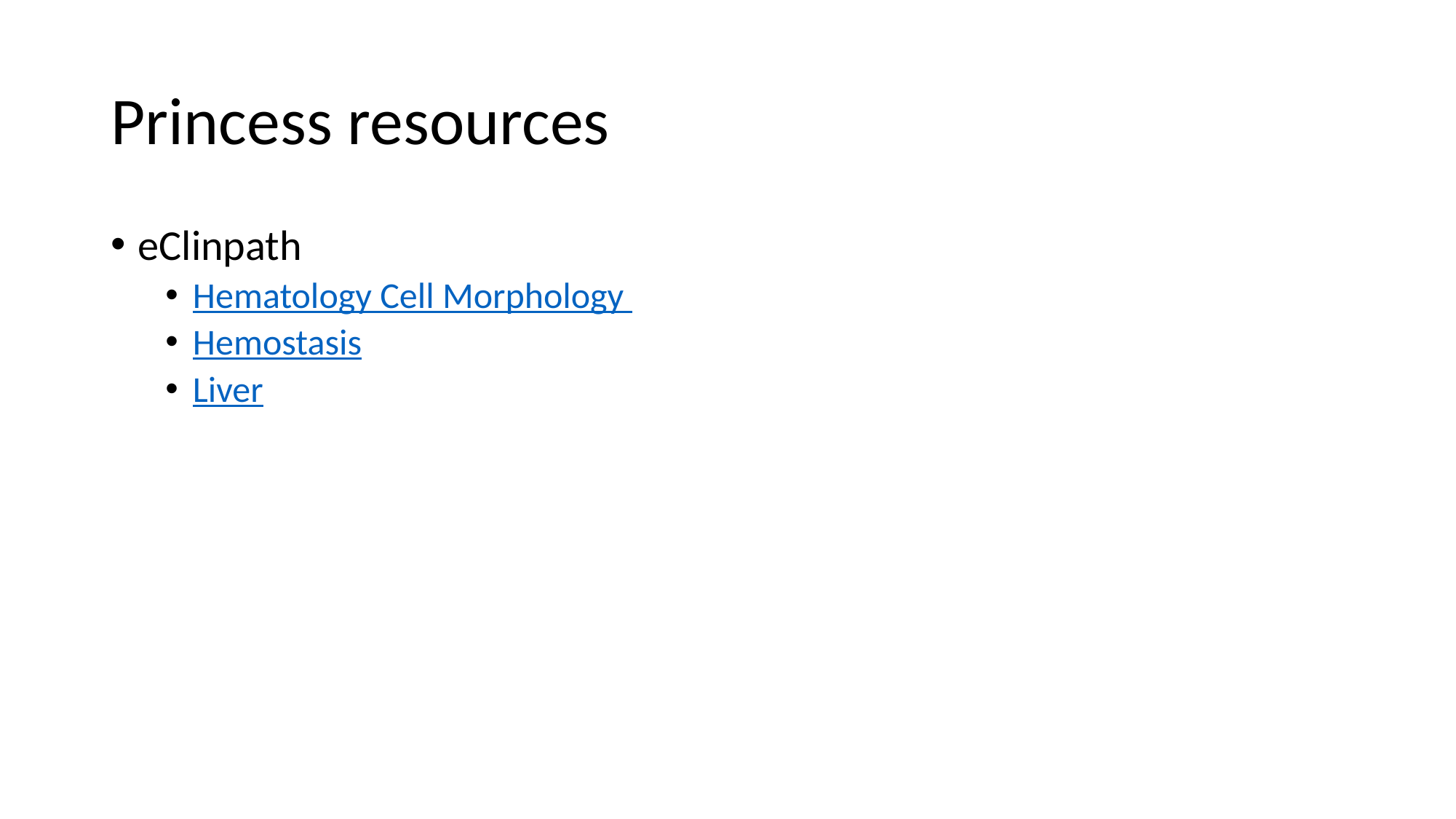

# Princess resources
eClinpath
Hematology Cell Morphology
Hemostasis
Liver